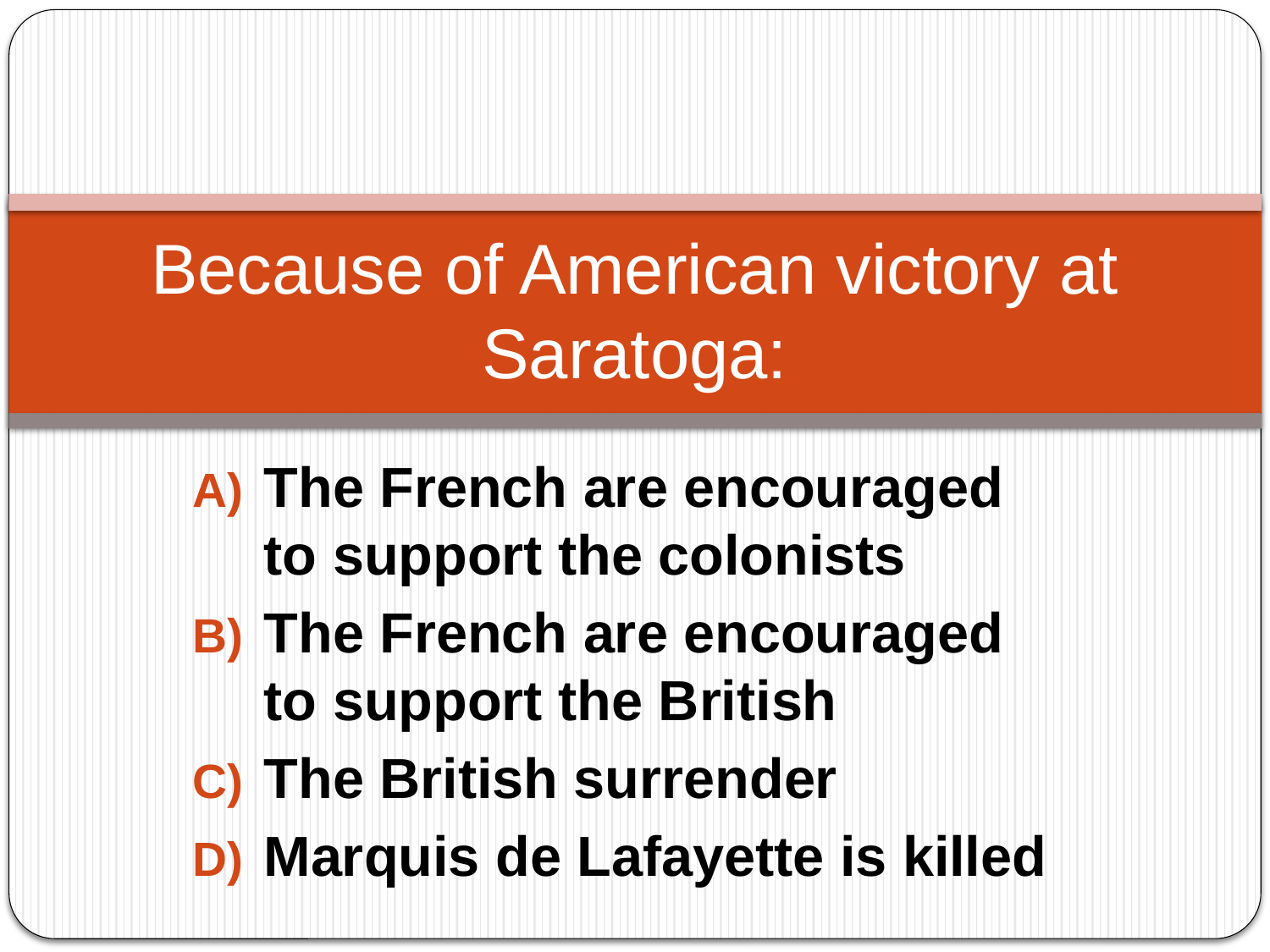

# Because of American victory at Saratoga:
The French are encouraged to support the colonists
The French are encouraged to support the British
The British surrender
Marquis de Lafayette is killed